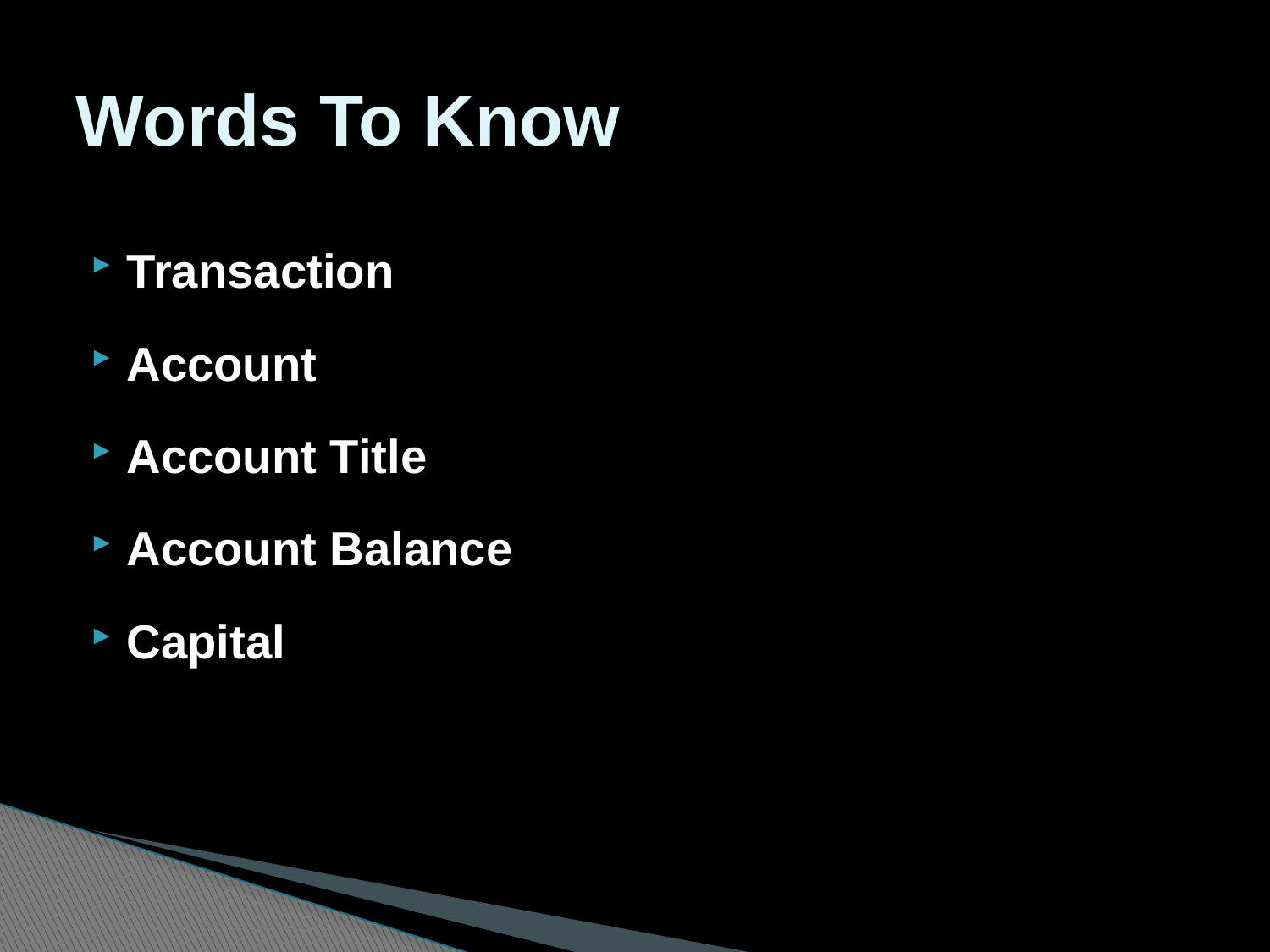

# Words To Know
Transaction
Account
Account Title
Account Balance
Capital